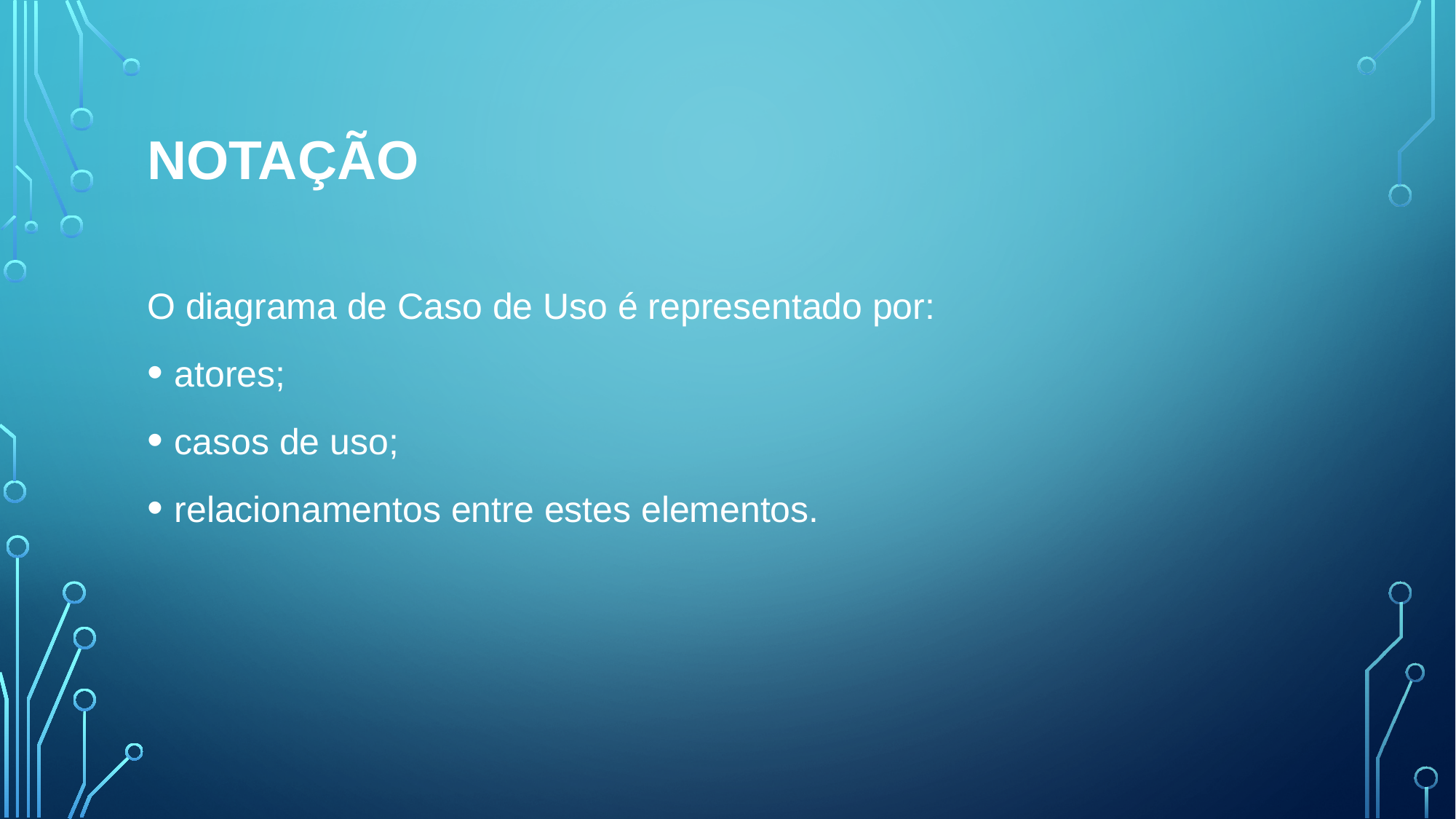

# Notação
O diagrama de Caso de Uso é representado por:
atores;
casos de uso;
relacionamentos entre estes elementos.